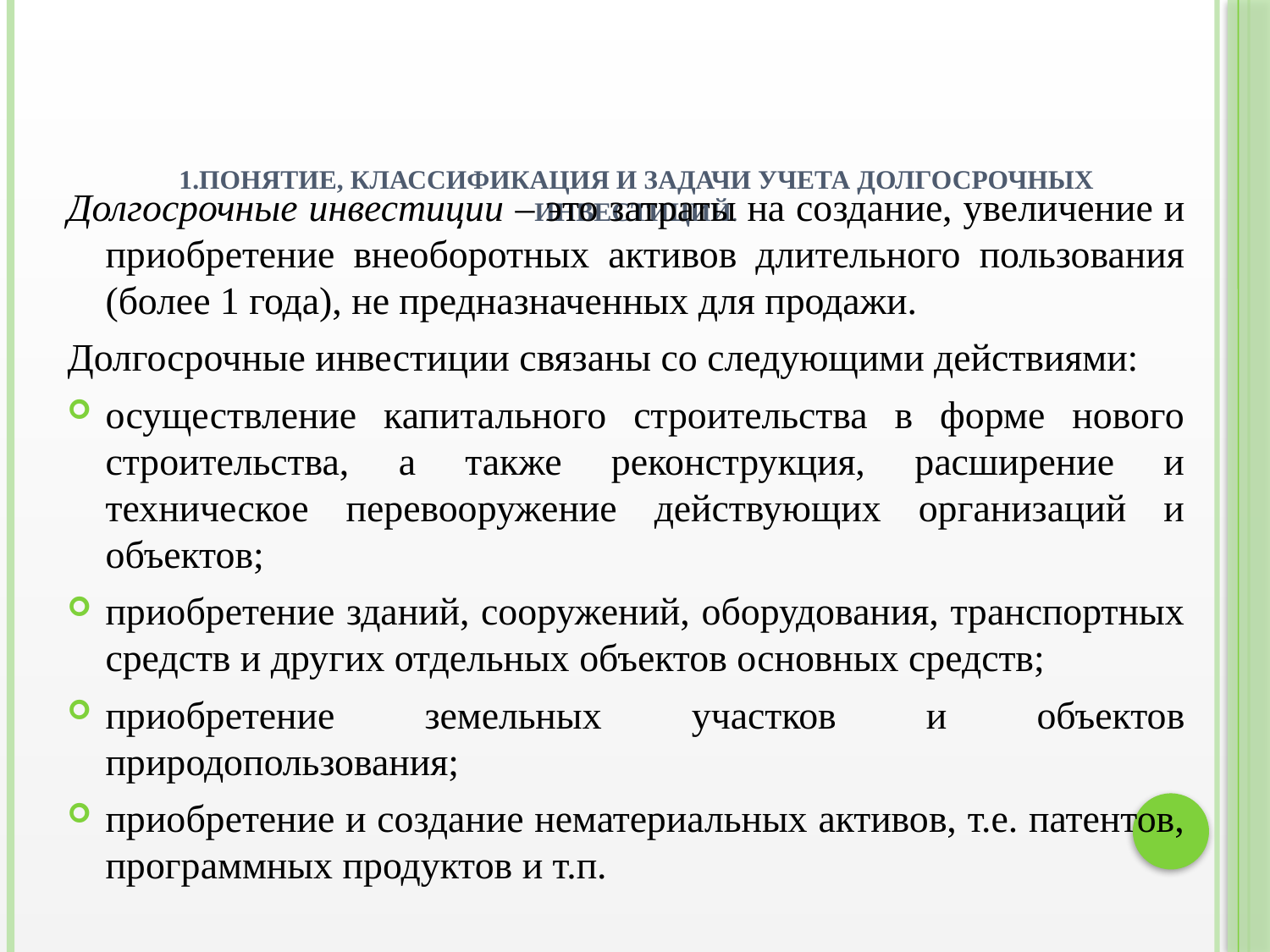

# 1.Понятие, классификация и задачи учета долгосрочных инвестиций.
Долгосрочные инвестиции – это затраты на создание, увеличение и приобретение внеоборотных активов длительного пользования (более 1 года), не предназначенных для продажи.
Долгосрочные инвестиции связаны со следующими действиями:
осуществление капитального строительства в форме нового строительства, а также реконструкция, расширение и техническое перевооружение действующих организаций и объектов;
приобретение зданий, сооружений, оборудования, транспортных средств и других отдельных объектов основных средств;
приобретение земельных участков и объектов природопользования;
приобретение и создание нематериальных активов, т.е. патентов, программных продуктов и т.п.